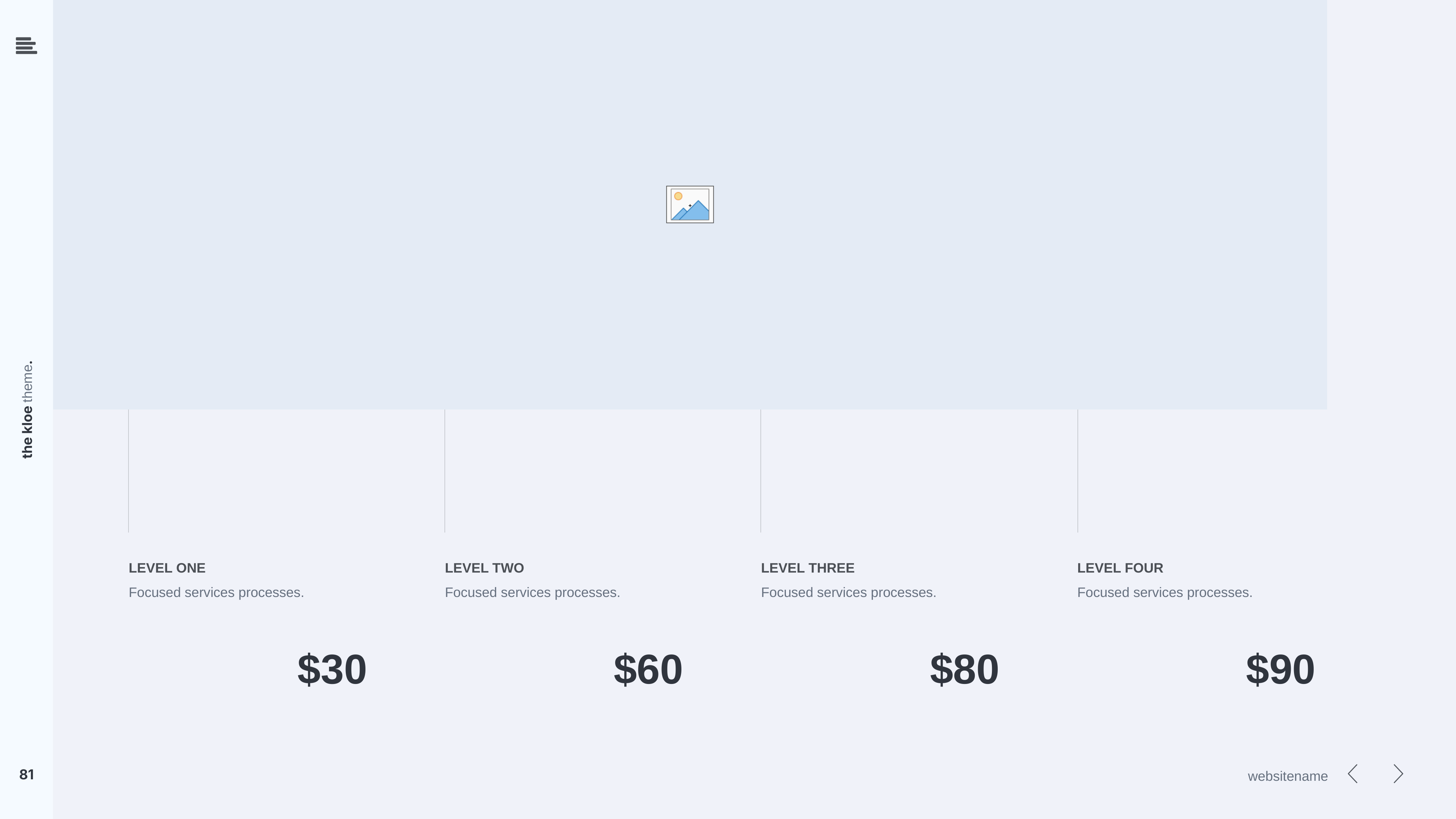

LEVEL ONE
Focused services processes.
LEVEL TWO
Focused services processes.
LEVEL THREE
Focused services processes.
LEVEL FOUR
Focused services processes.
$30
$60
$80
$90
81